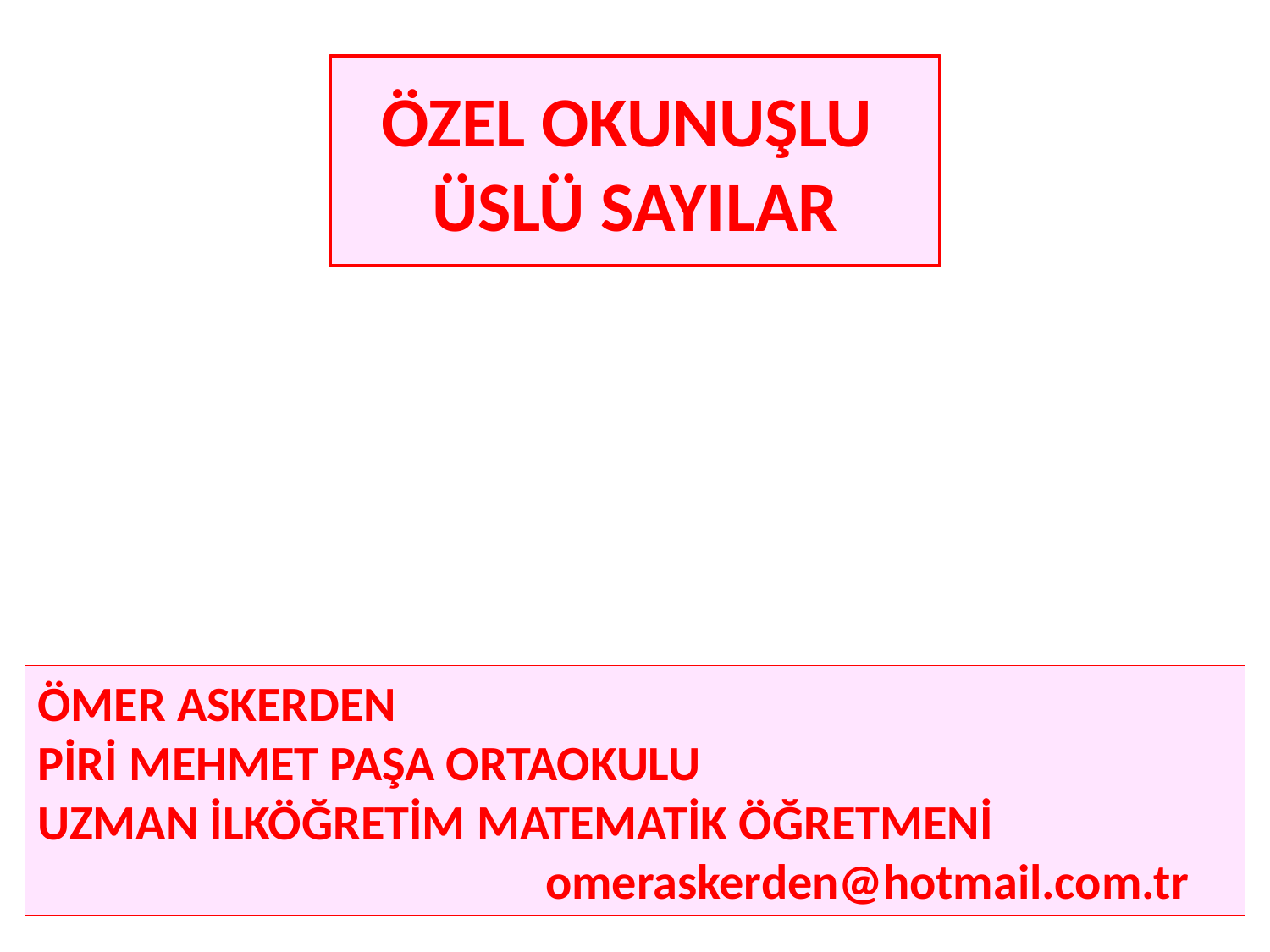

ÖZEL OKUNUŞLU
ÜSLÜ SAYILAR
ÖMER ASKERDEN
PİRİ MEHMET PAŞA ORTAOKULU
UZMAN İLKÖĞRETİM MATEMATİK ÖĞRETMENİ 						omeraskerden@hotmail.com.tr